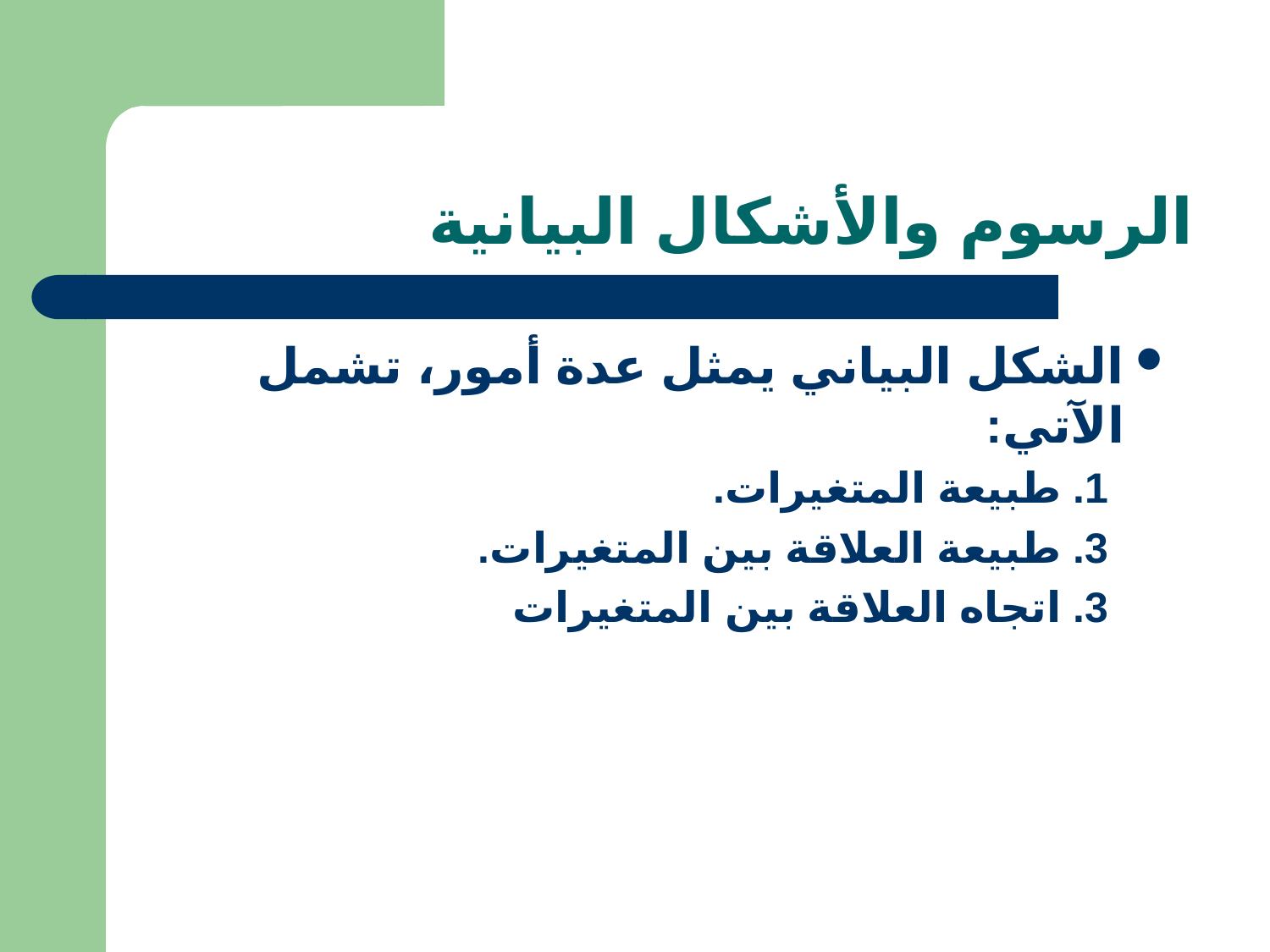

# الرسوم والأشكال البيانية
الشكل البياني يمثل عدة أمور، تشمل الآتي:
1. طبيعة المتغيرات.
3. طبيعة العلاقة بين المتغيرات.
3. اتجاه العلاقة بين المتغيرات